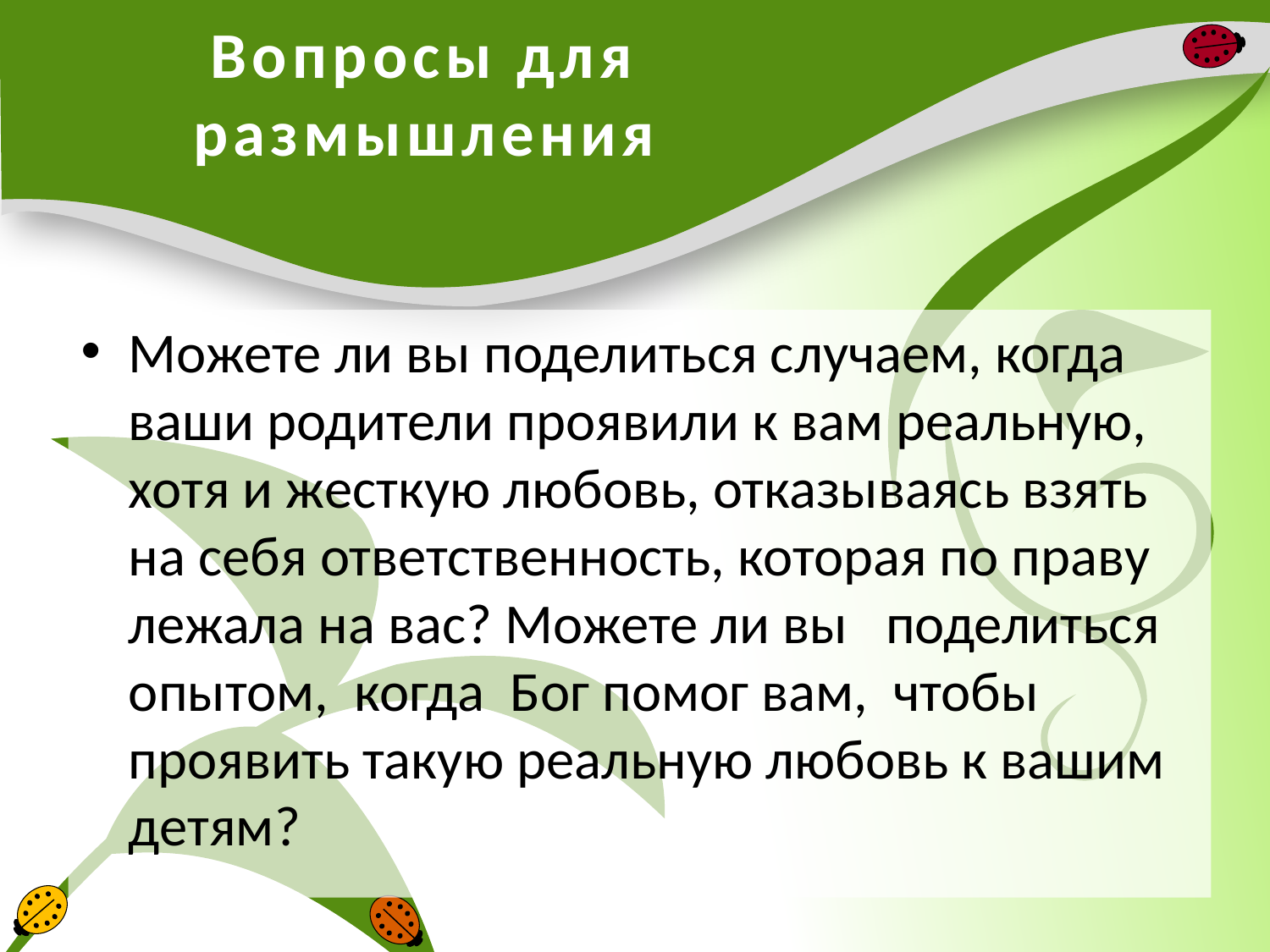

# Вопросы для размышления
Можете ли вы поделиться случаем, когда ваши родители проявили к вам реальную, хотя и жесткую любовь, отказываясь взять на себя ответственность, которая по праву лежала на вас? Можете ли вы   поделиться  опытом,  когда  Бог помог вам,  чтобы  проявить такую реальную любовь к вашим детям?